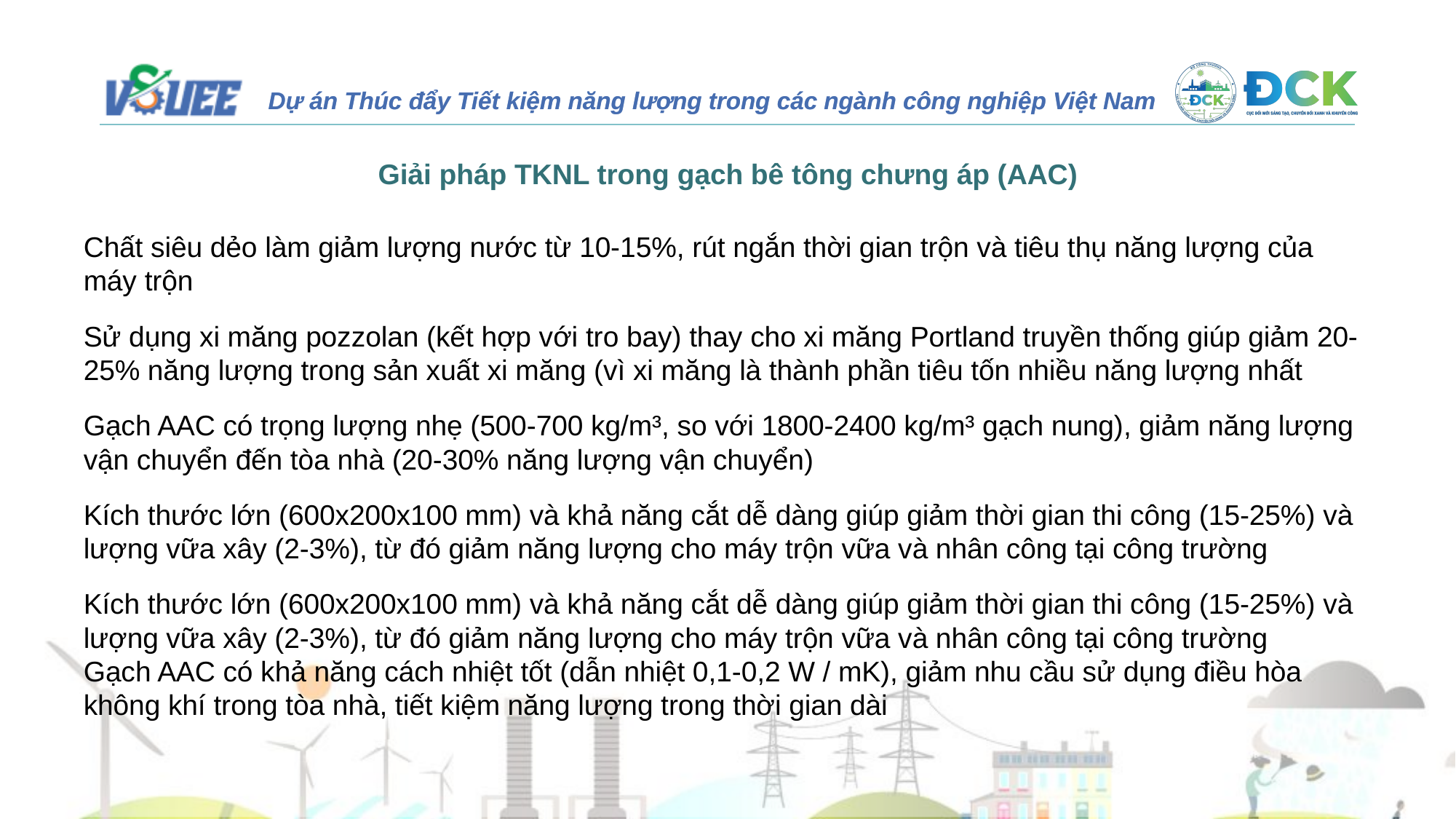

Giải pháp TKNL trong gạch bê tông chưng áp (AAC)
Chất siêu dẻo làm giảm lượng nước từ 10-15%, rút ngắn thời gian trộn và tiêu thụ năng lượng của máy trộn
Sử dụng xi măng pozzolan (kết hợp với tro bay) thay cho xi măng Portland truyền thống giúp giảm 20-25% năng lượng trong sản xuất xi măng (vì xi măng là thành phần tiêu tốn nhiều năng lượng nhất
Gạch AAC có trọng lượng nhẹ (500-700 kg/m³, so với 1800-2400 kg/m³ gạch nung), giảm năng lượng vận chuyển đến tòa nhà (20-30% năng lượng vận chuyển)
Kích thước lớn (600x200x100 mm) và khả năng cắt dễ dàng giúp giảm thời gian thi công (15-25%) và lượng vữa xây (2-3%), từ đó giảm năng lượng cho máy trộn vữa và nhân công tại công trường
Kích thước lớn (600x200x100 mm) và khả năng cắt dễ dàng giúp giảm thời gian thi công (15-25%) và lượng vữa xây (2-3%), từ đó giảm năng lượng cho máy trộn vữa và nhân công tại công trường
Gạch AAC có khả năng cách nhiệt tốt (dẫn nhiệt 0,1-0,2 W / mK), giảm nhu cầu sử dụng điều hòa không khí trong tòa nhà, tiết kiệm năng lượng trong thời gian dài